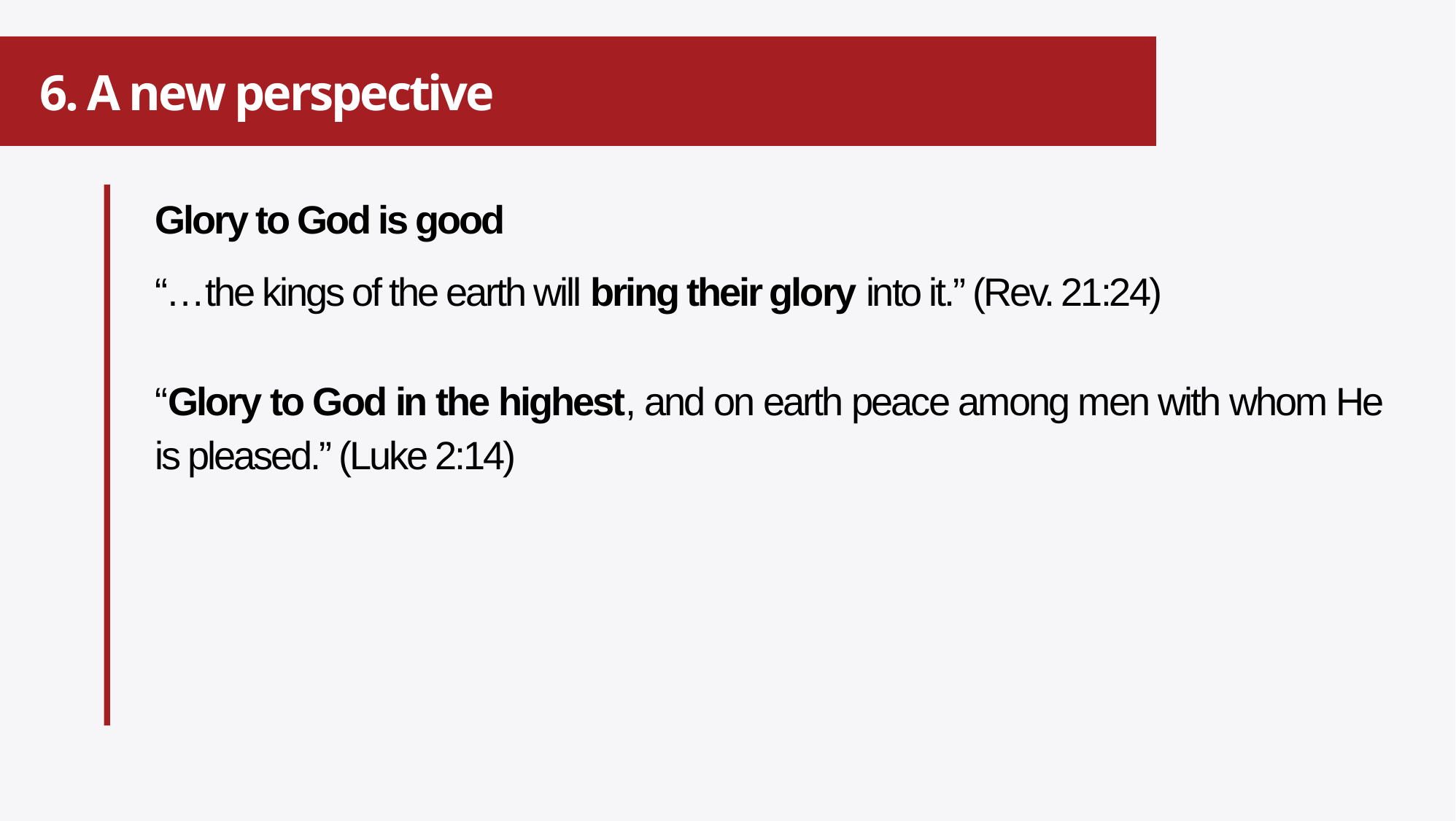

# 6. A new perspective
Glory to God is good
“…the kings of the earth will bring their glory into it.” (Rev. 21:24)

“Glory to God in the highest, and on earth peace among men with whom He is pleased.” (Luke 2:14)